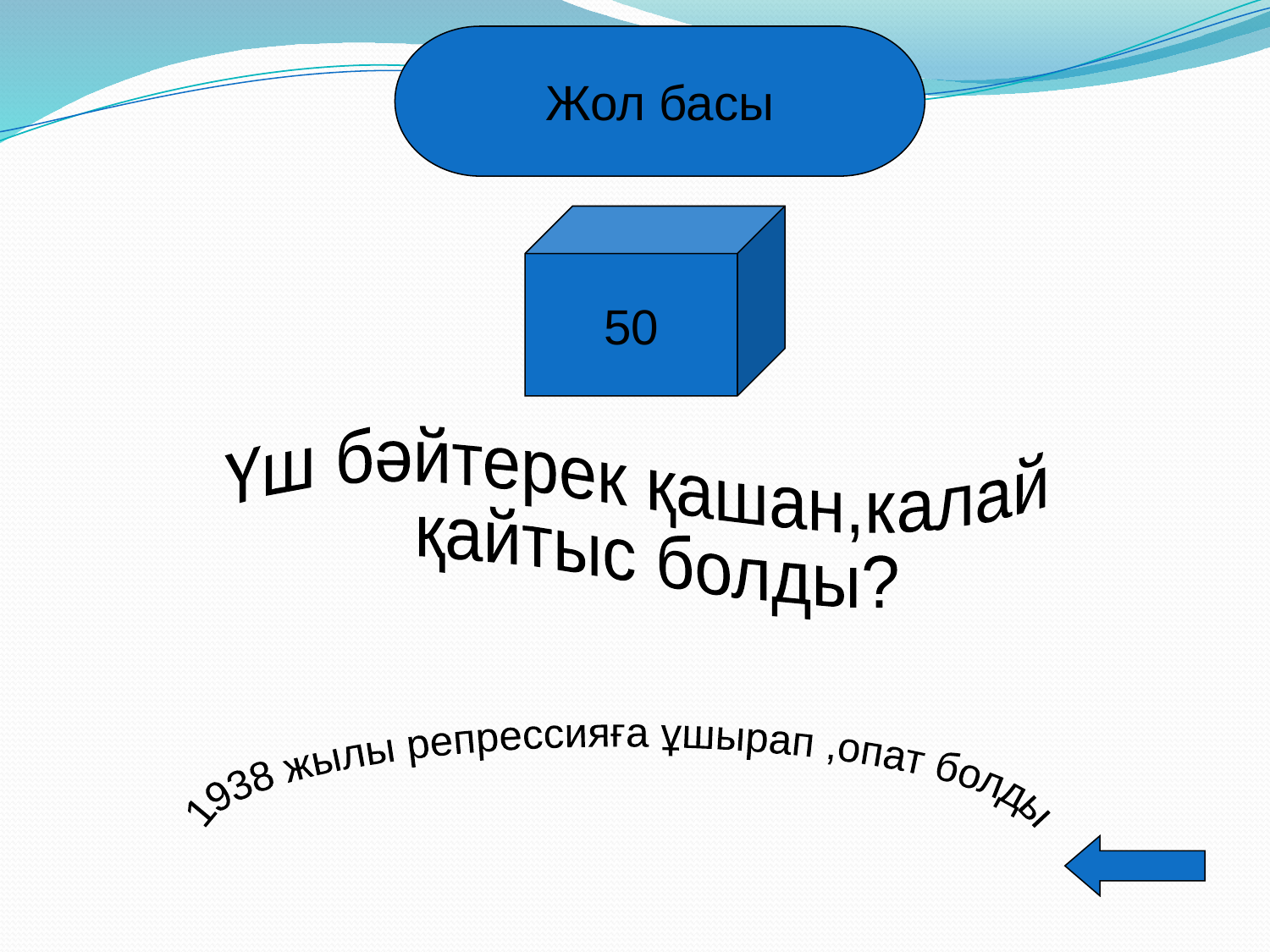

Жол басы
50
Үш бәйтерек қашан,калай
 қайтыс болды?
1938 жылы репрессияға ұшырап ,опат болды